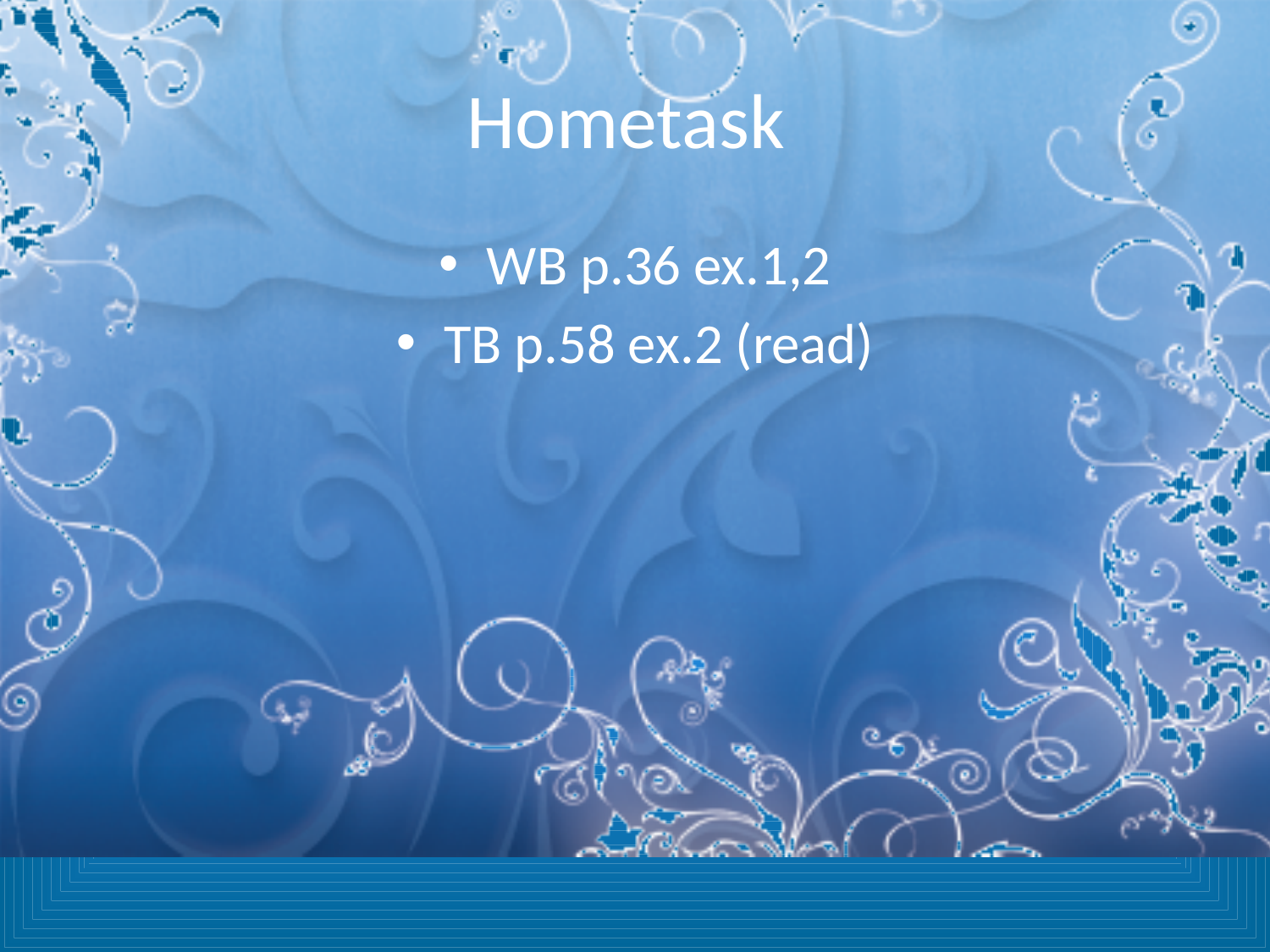

# Hometask
WB p.36 ex.1,2
TB p.58 ex.2 (read)